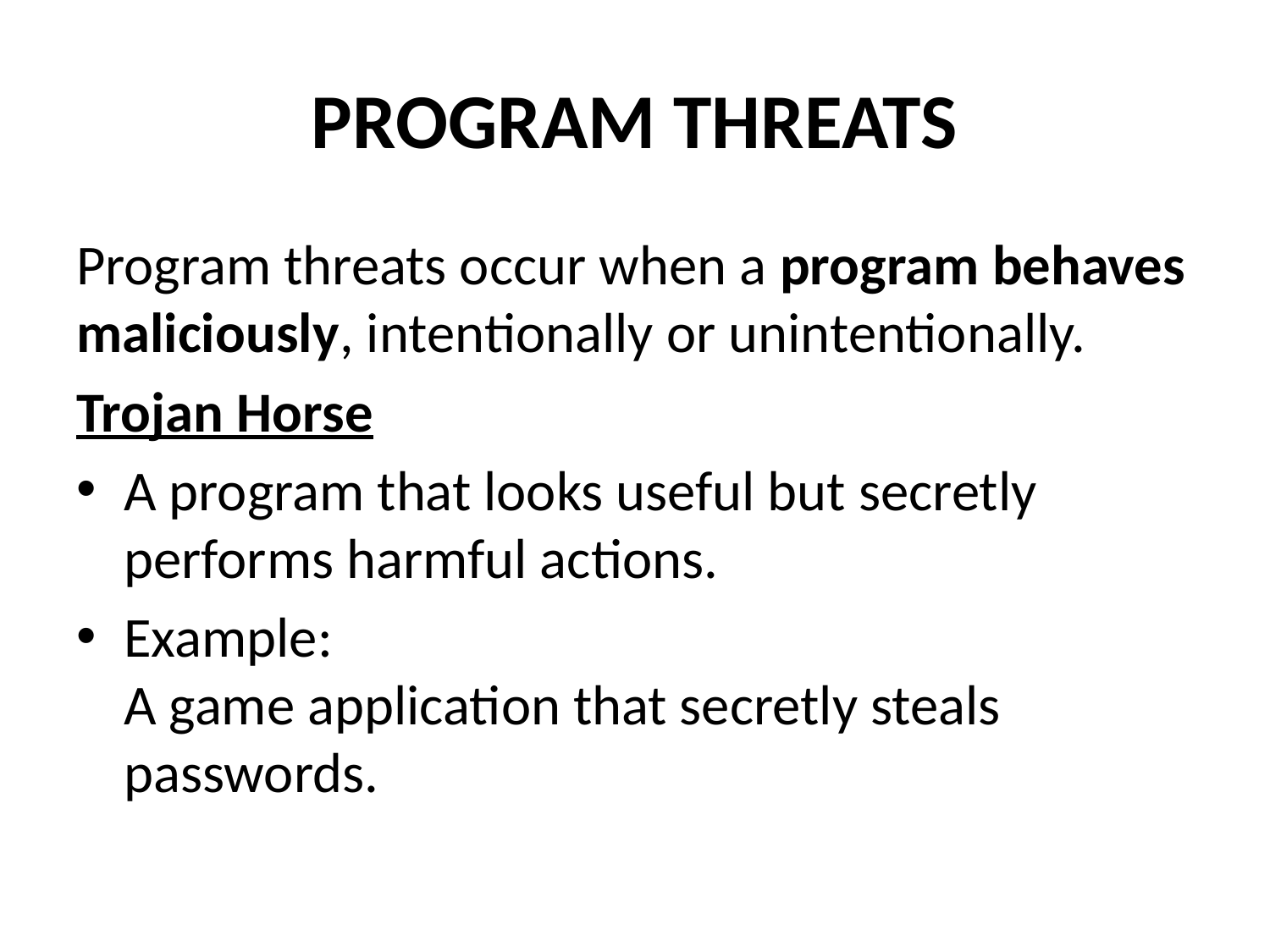

# PROGRAM THREATS
Program threats occur when a program behaves maliciously, intentionally or unintentionally.
Trojan Horse
A program that looks useful but secretly performs harmful actions.
Example:
A game application that secretly steals passwords.